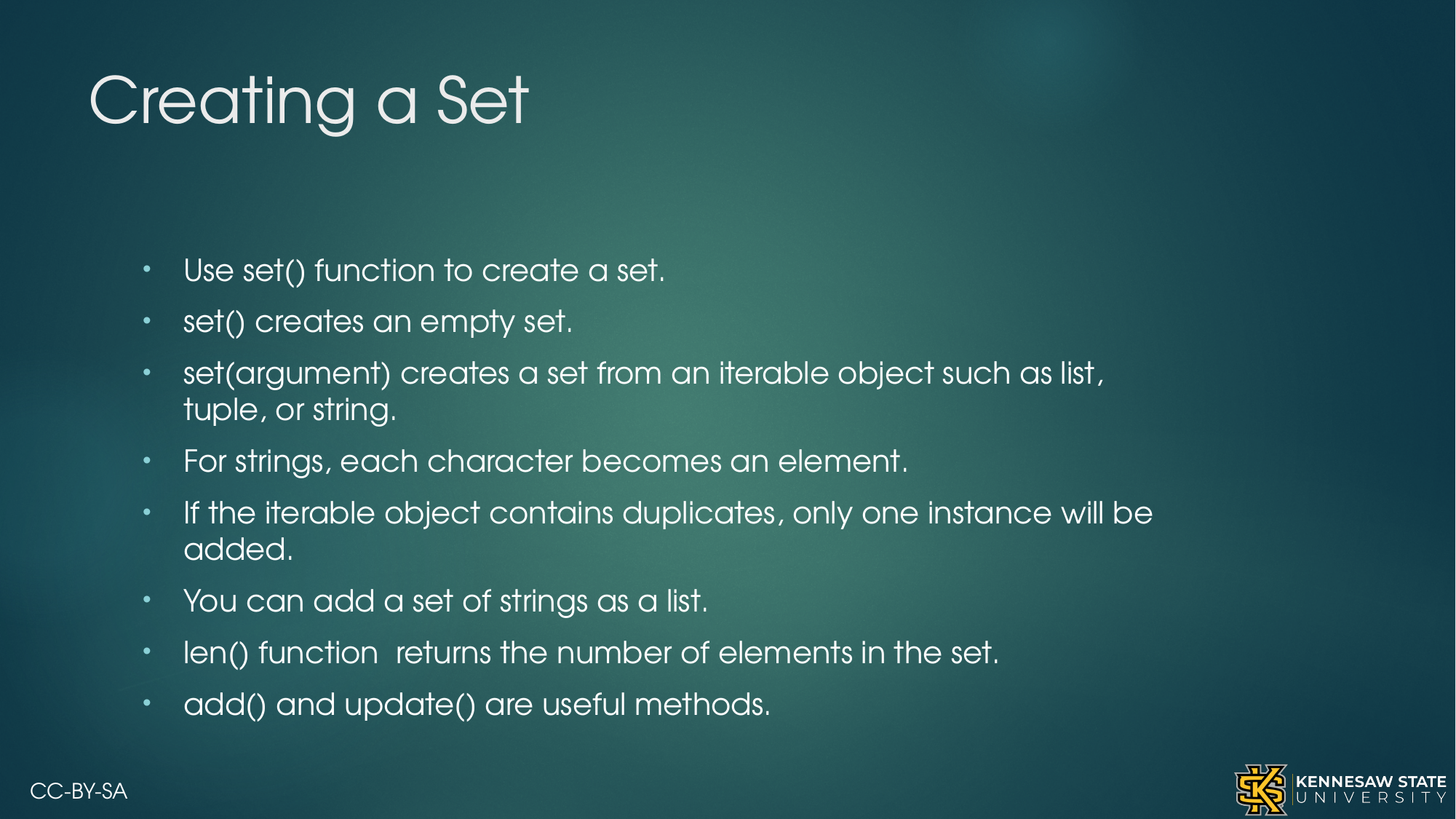

# Creating a Set
Use set() function to create a set.
set() creates an empty set.
set(argument) creates a set from an iterable object such as list, tuple, or string.
For strings, each character becomes an element.
If the iterable object contains duplicates, only one instance will be added.
You can add a set of strings as a list.
len() function  returns the number of elements in the set.
add() and update() are useful methods.